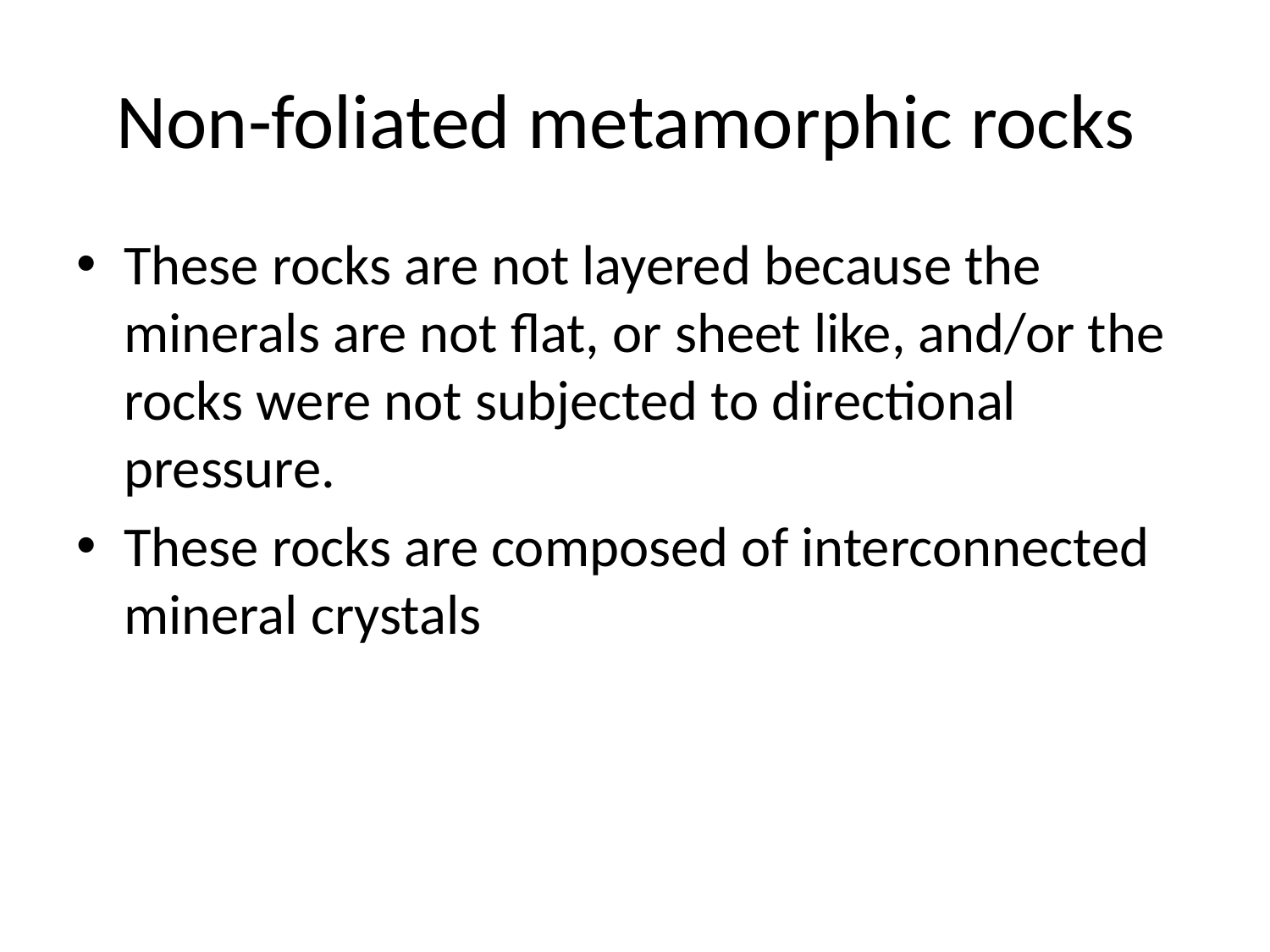

# Non-foliated metamorphic rocks
These rocks are not layered because the minerals are not flat, or sheet like, and/or the rocks were not subjected to directional pressure.
These rocks are composed of interconnected mineral crystals